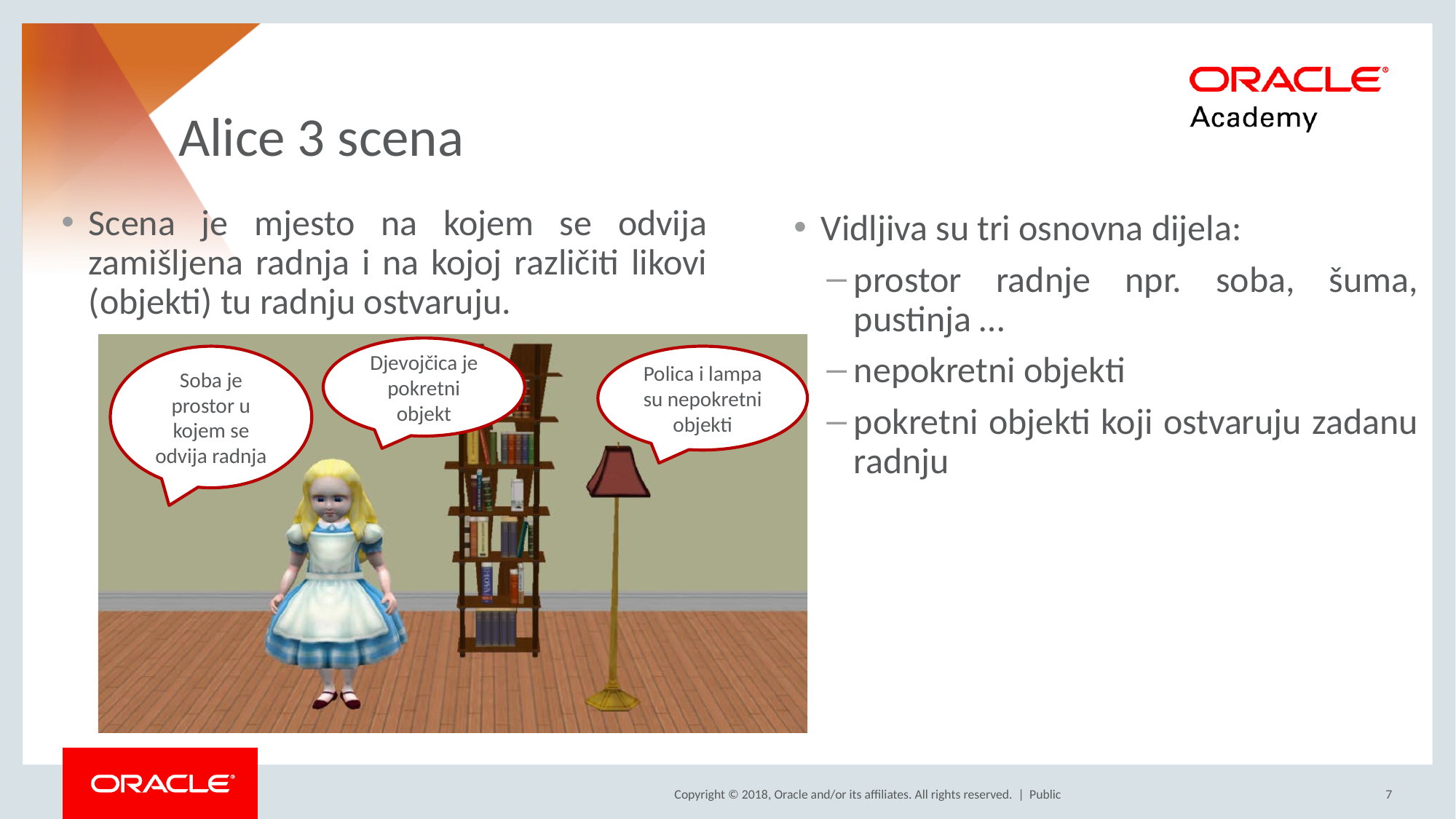

# Alice 3 scena
Vidljiva su tri osnovna dijela:
prostor radnje npr. soba, šuma, pustinja …
nepokretni objekti
pokretni objekti koji ostvaruju zadanu radnju

Scena je mjesto na kojem se odvija zamišljena radnja i na kojoj različiti likovi (objekti) tu radnju ostvaruju.

Djevojčica je pokretni objekt
Soba je prostor u kojem se odvija radnja
Polica i lampa su nepokretni objekti
Public
7